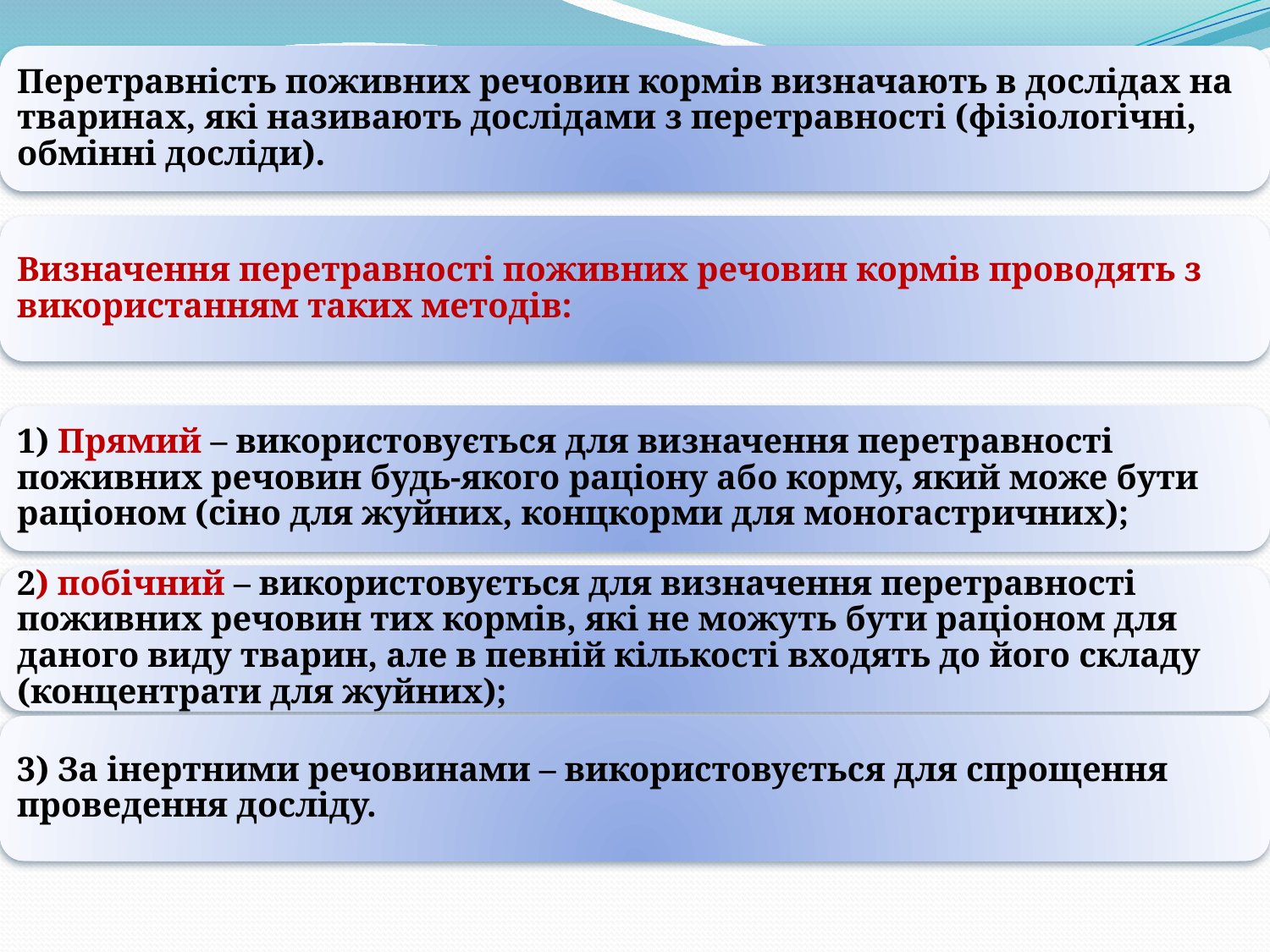

Перетравність поживних речовин кормів визначають в дослідах на тваринах, які називають дослідами з перетравності (фізіологічні, обмінні досліди).
Визначення перетравності поживних речовин кормів проводять з використанням таких методів:
1) Прямий – використовується для визначення перетравності поживних речовин будь-якого раціону або корму, який може бути раціоном (сіно для жуйних, концкорми для моногастричних);
2) побічний – використовується для визначення перетравності поживних речовин тих кормів, які не можуть бути раціоном для даного виду тварин, але в певній кількості входять до його складу (концентрати для жуйних);
3) За інертними речовинами – використовується для спрощення проведення досліду.